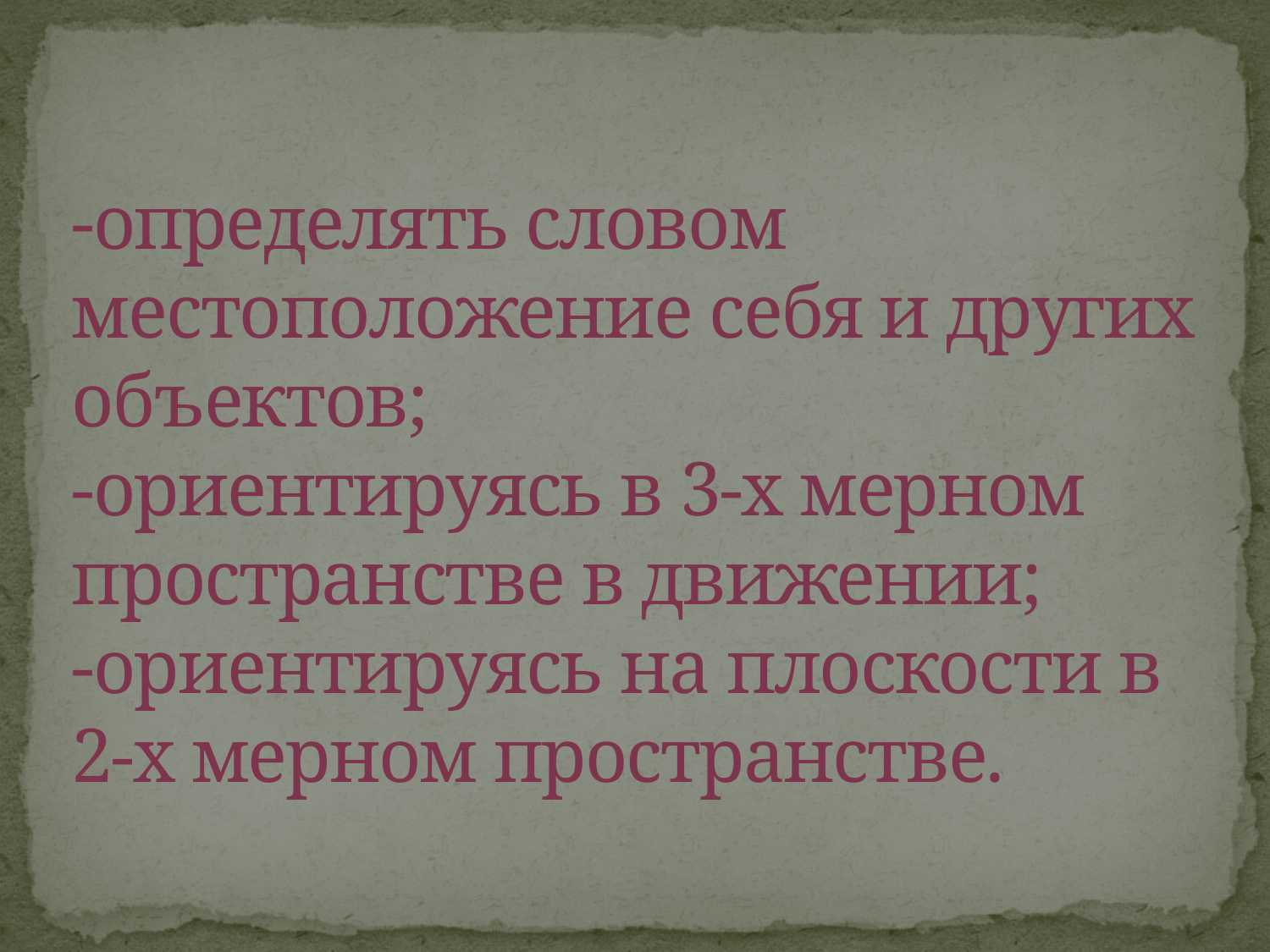

# -определять словом местоположение себя и других объектов; -ориентируясь в 3-х мерном пространстве в движении; -ориентируясь на плоскости в 2-х мерном пространстве.